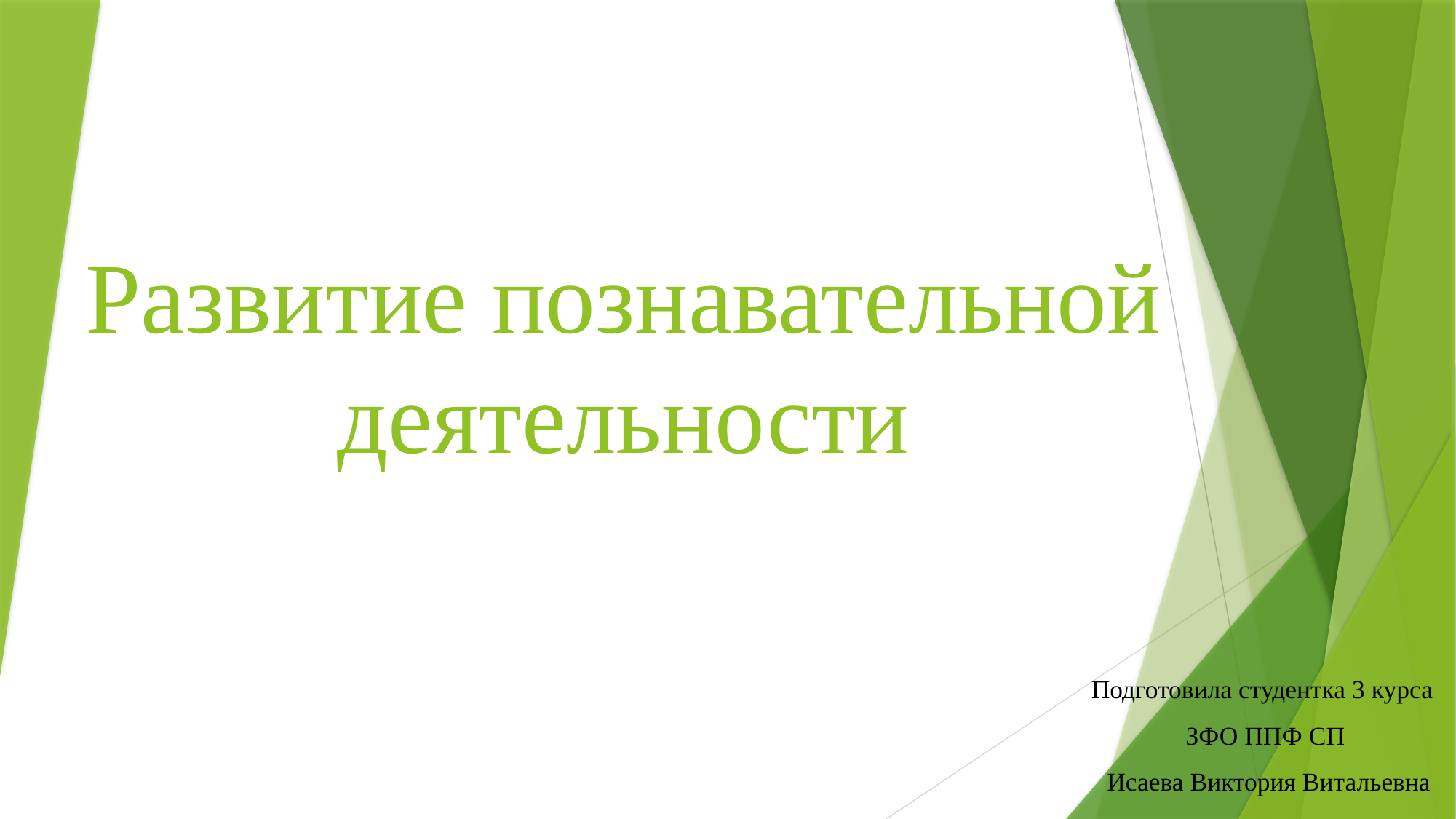

# Развитие познавательной деятельности
Подготовила студентка 3 курса
ЗФО ППФ СП
 Исаева Виктория Витальевна